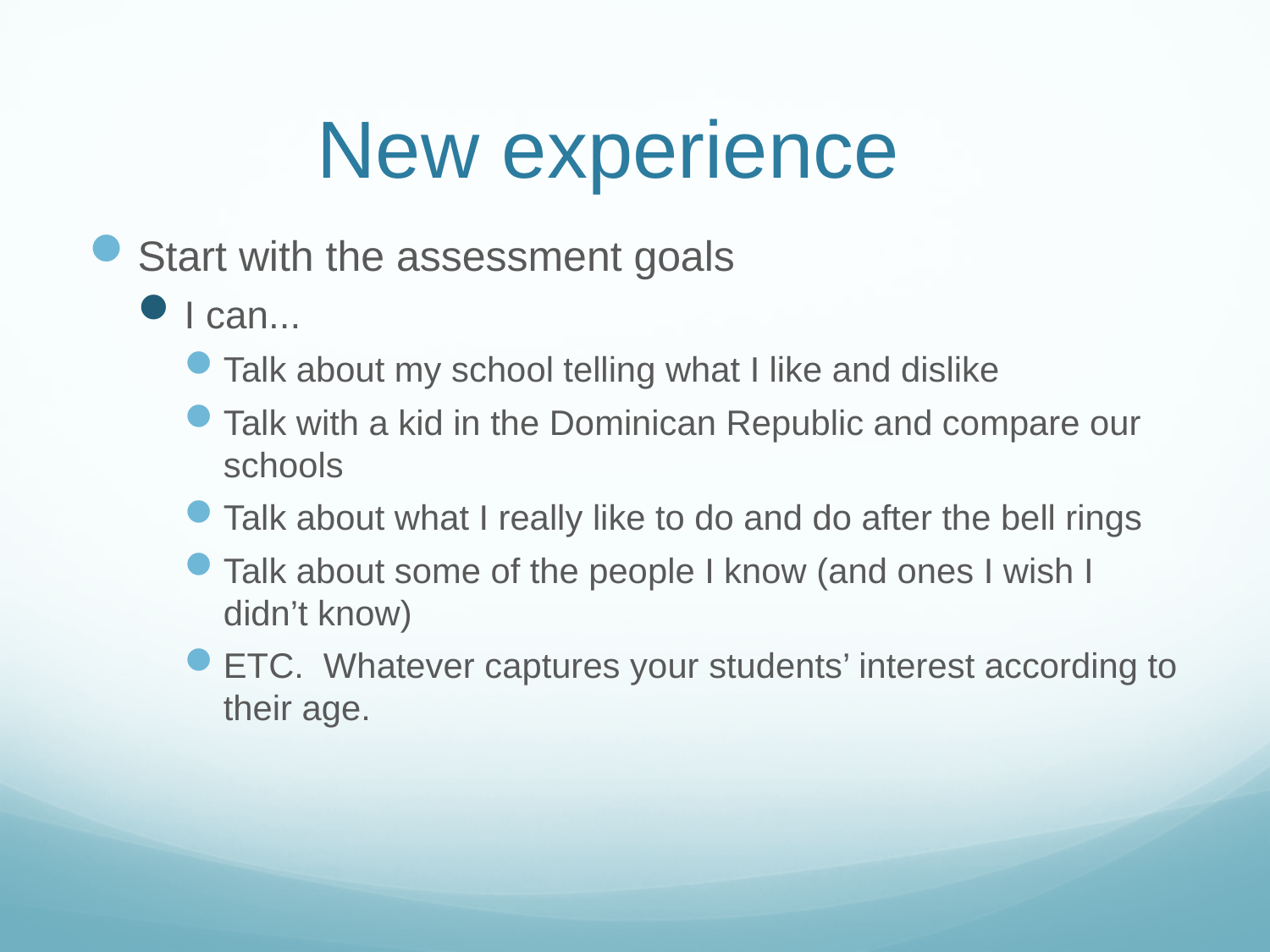

# New experience
Start with the assessment goals
I can...
Talk about my school telling what I like and dislike
Talk with a kid in the Dominican Republic and compare our schools
Talk about what I really like to do and do after the bell rings
Talk about some of the people I know (and ones I wish I didn’t know)
ETC.  Whatever captures your students’ interest according to their age.